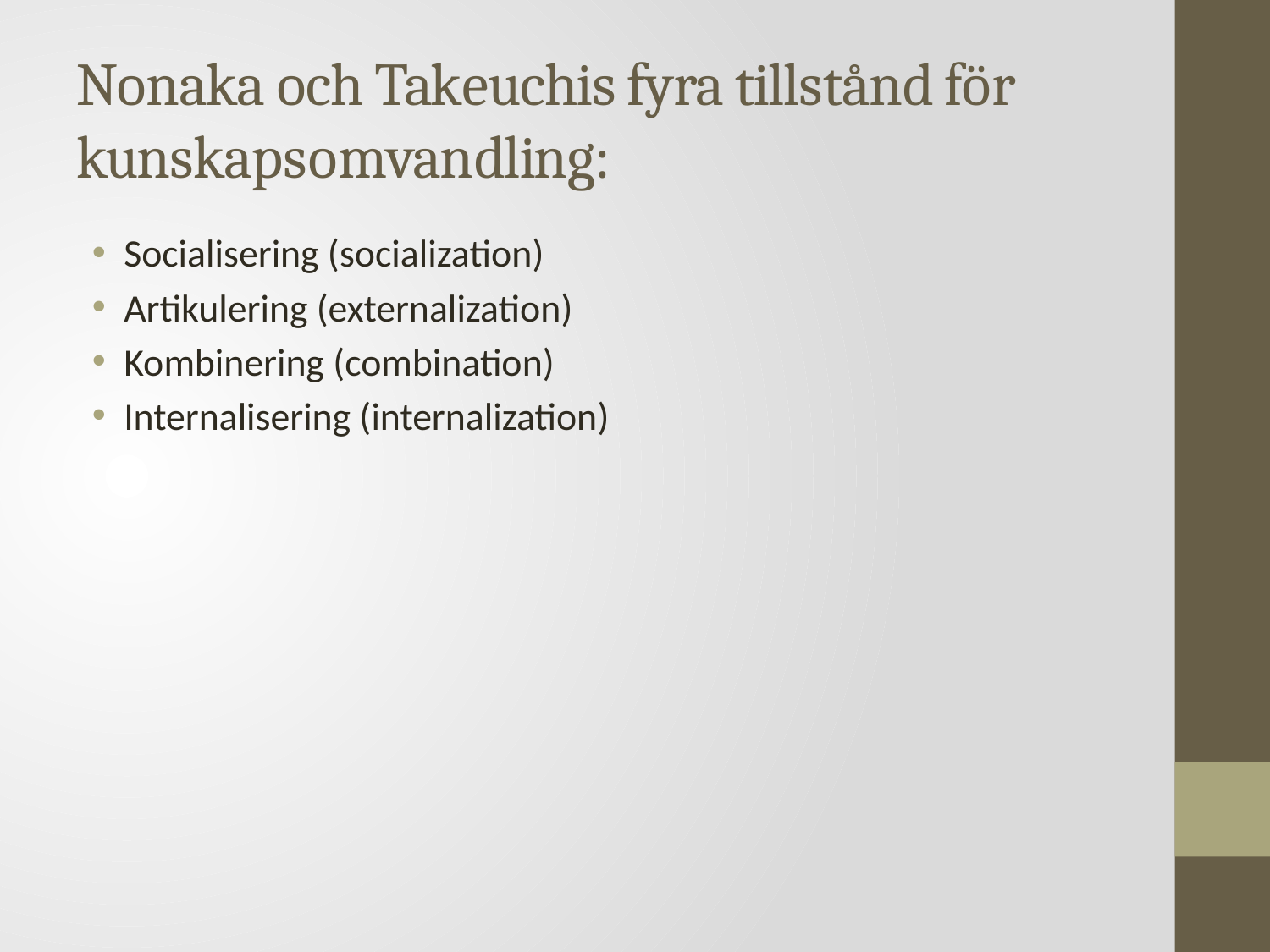

# Nonaka och Takeuchis fyra tillstånd för kunskapsomvandling:
Socialisering (socialization)
Artikulering (externalization)
Kombinering (combination)
Internalisering (internalization)